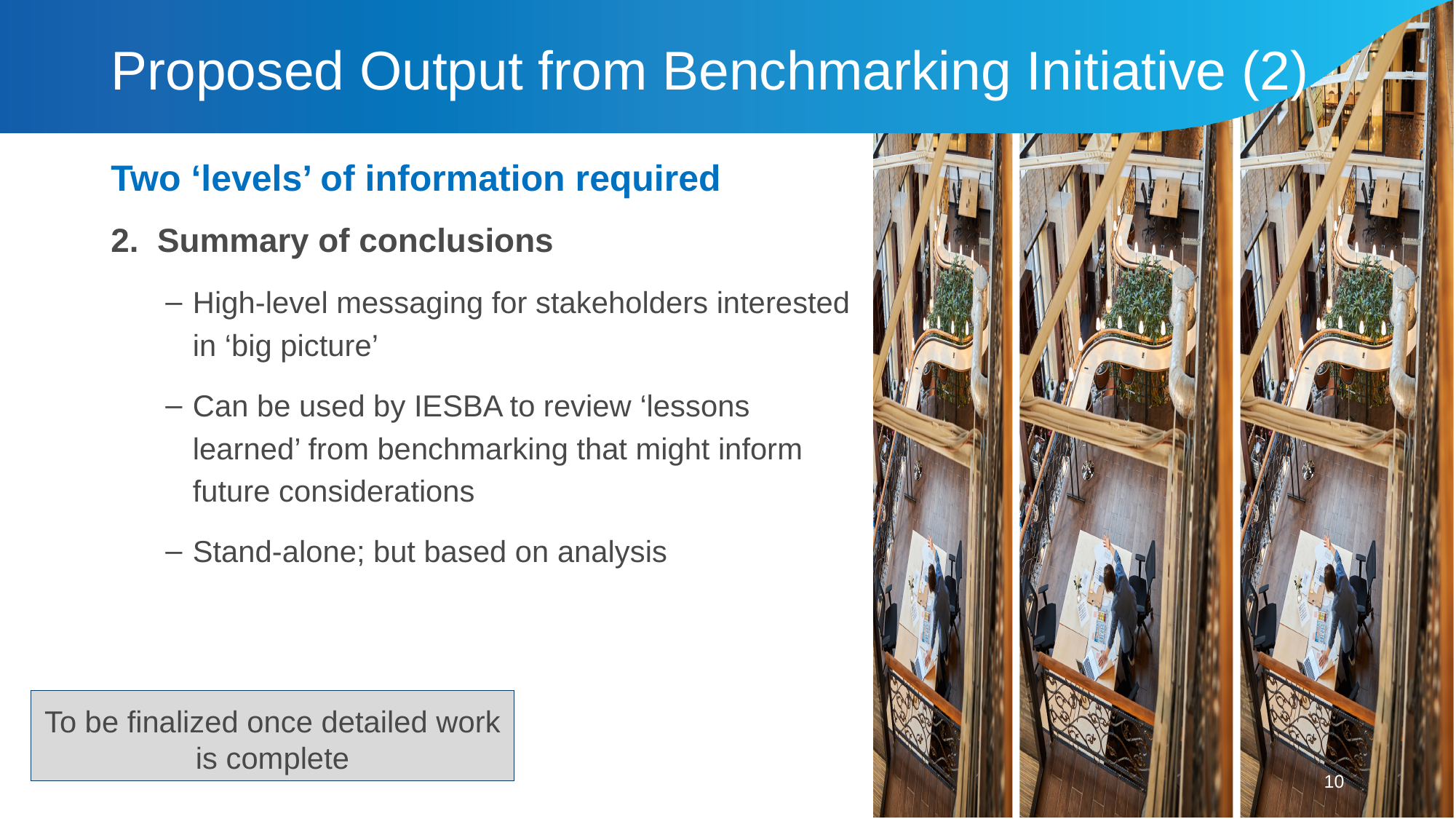

# Proposed Output from Benchmarking Initiative (2)
Two ‘levels’ of information required
2.  Summary of conclusions
High-level messaging for stakeholders interested in ‘big picture’
Can be used by IESBA to review ‘lessons learned’ from benchmarking that might inform future considerations
Stand-alone; but based on analysis

To be finalized once detailed work is complete
10